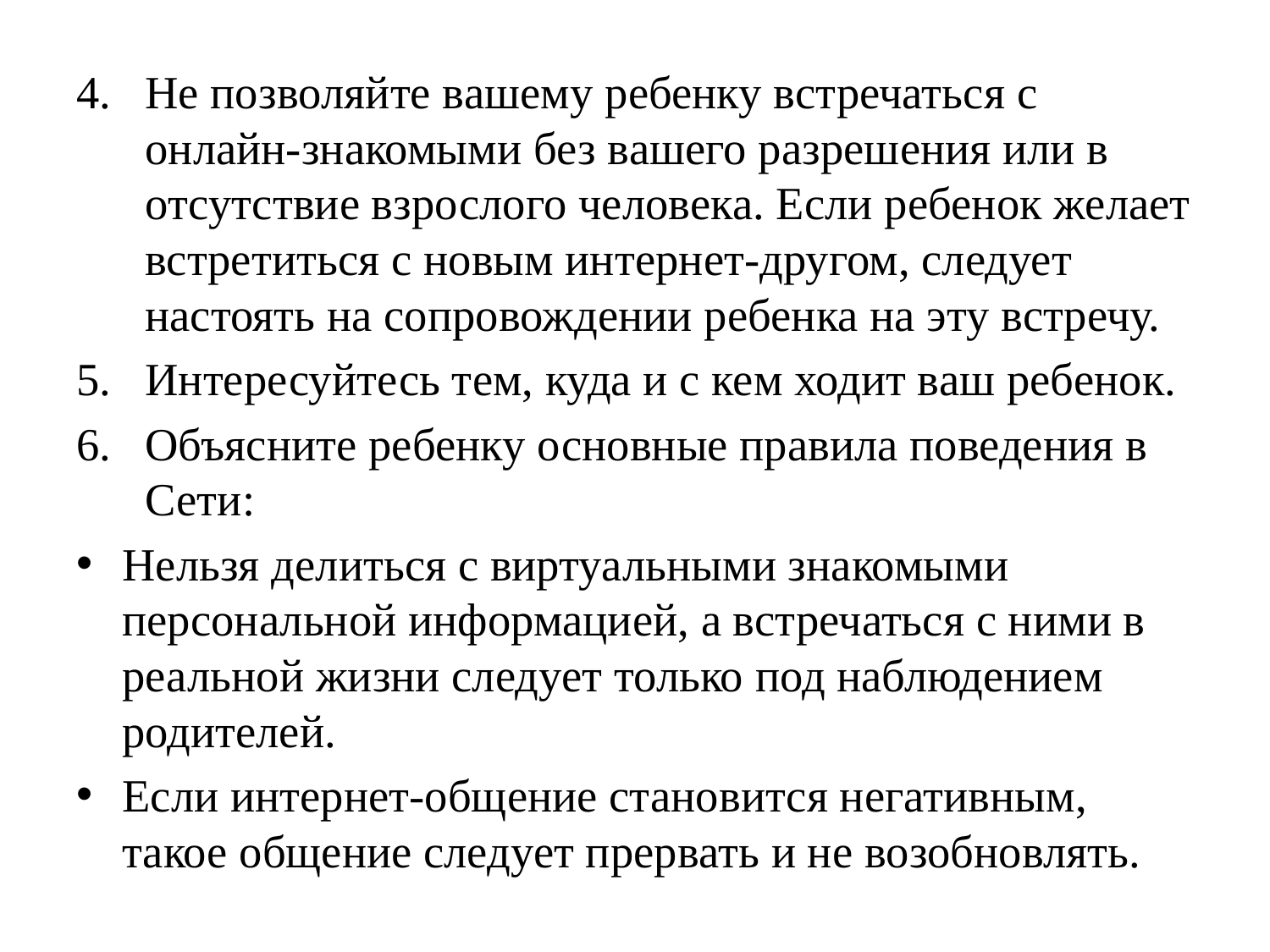

Не позволяйте вашему ребенку встречаться с онлайн-знакомыми без вашего разрешения или в отсутствие взрослого человека. Если ребенок желает встретиться с новым интернет-другом, следует настоять на сопровождении ребенка на эту встречу.
Интересуйтесь тем, куда и с кем ходит ваш ребенок.
Объясните ребенку основные правила поведения в Сети:
Нельзя делиться с виртуальными знакомыми персональной информацией, а встречаться с ними в реальной жизни следует только под наблюдением родителей.
Если интернет-общение становится негативным, такое общение следует прервать и не возобновлять.